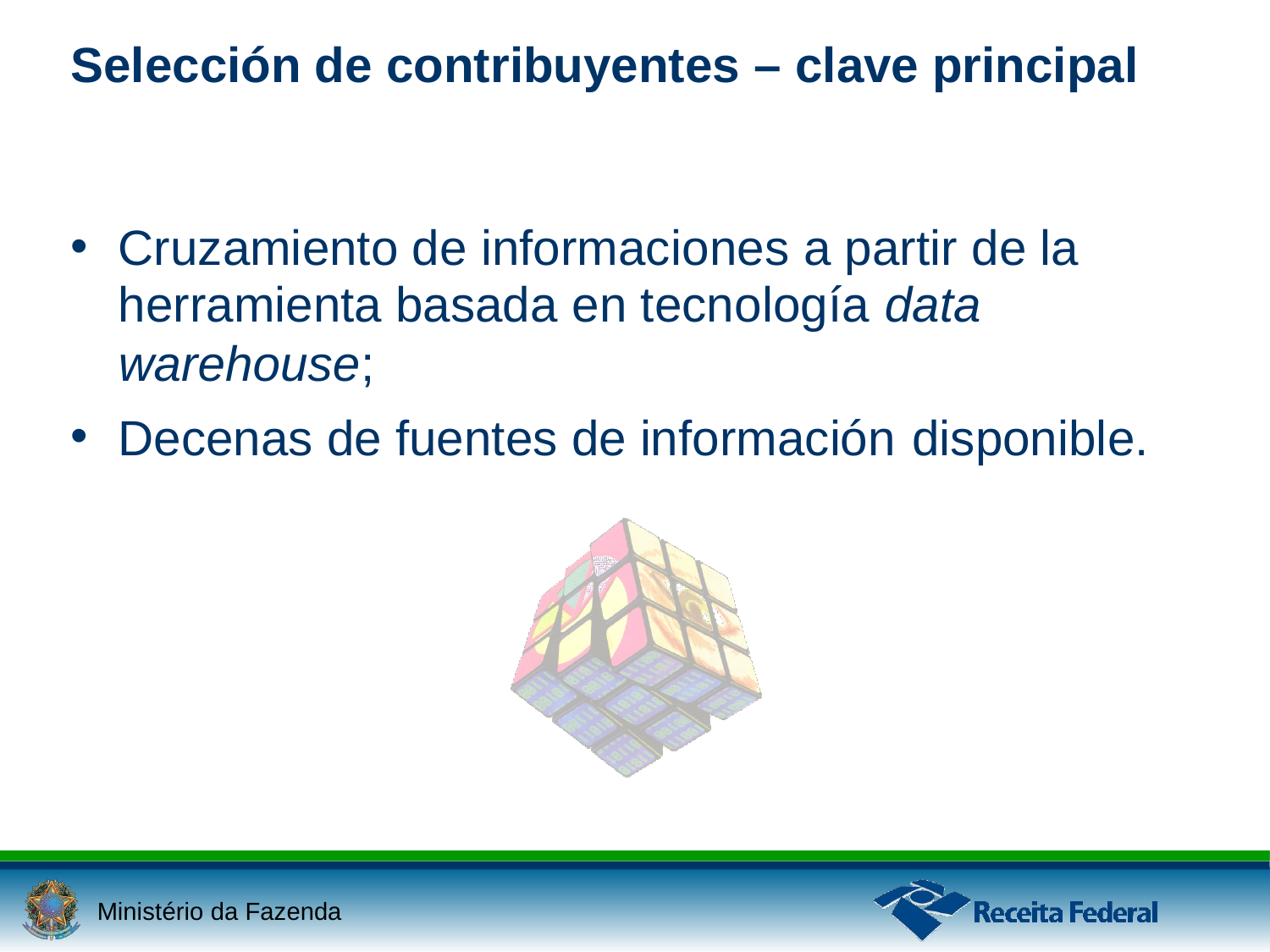

Selección de contribuyentes – clave principal
•
Cruzamiento de informaciones a partir de la
herramienta basada en tecnología data warehouse;
•
Decenas
de
fuentes
  de
  información
   disponible.

Ministério da Fazenda